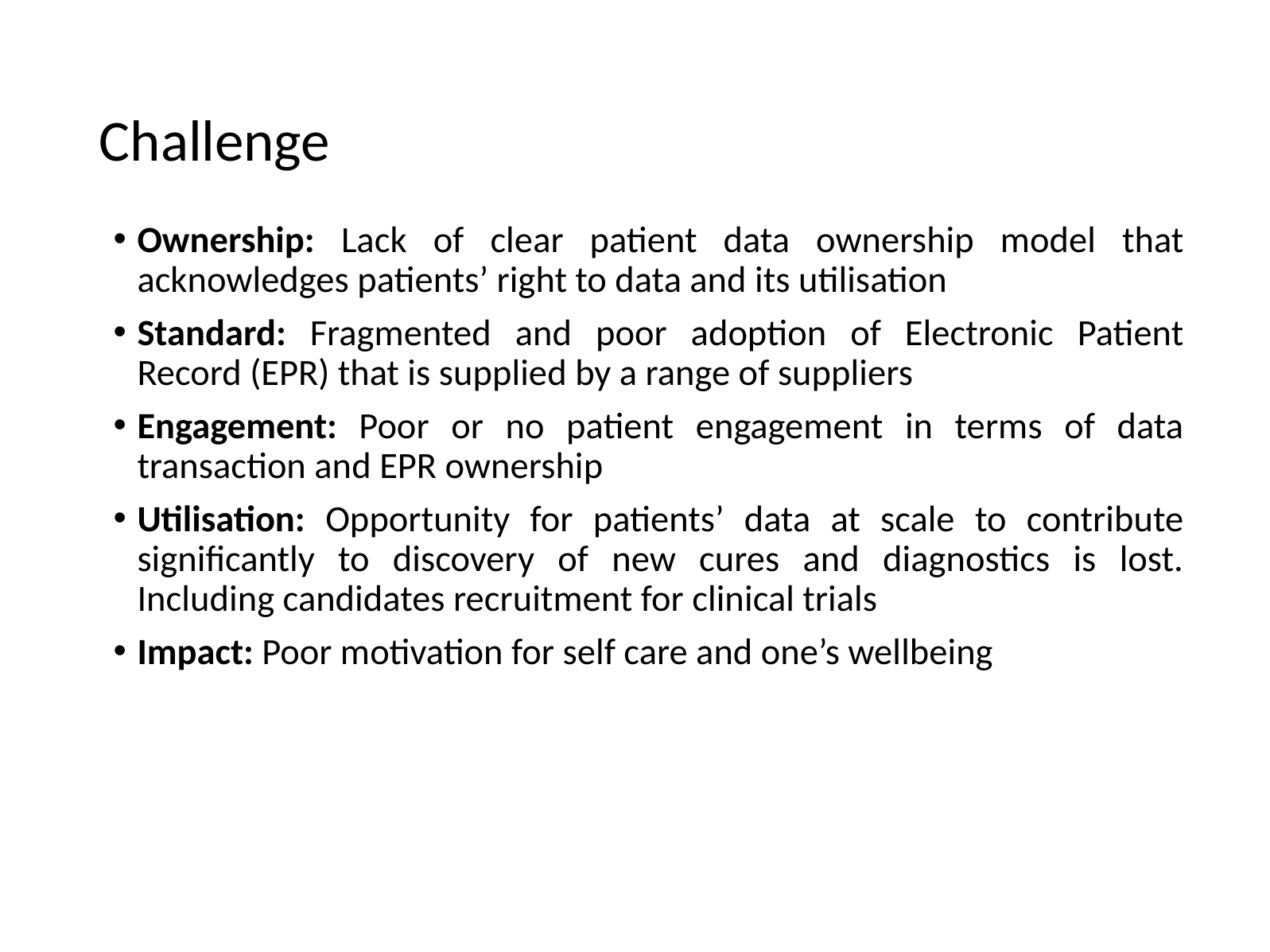

# Challenge
Ownership: Lack of clear patient data ownership model that acknowledges patients’ right to data and its utilisation
Standard: Fragmented and poor adoption of Electronic Patient Record (EPR) that is supplied by a range of suppliers
Engagement: Poor or no patient engagement in terms of data transaction and EPR ownership
Utilisation: Opportunity for patients’ data at scale to contribute significantly to discovery of new cures and diagnostics is lost. Including candidates recruitment for clinical trials
Impact: Poor motivation for self care and one’s wellbeing